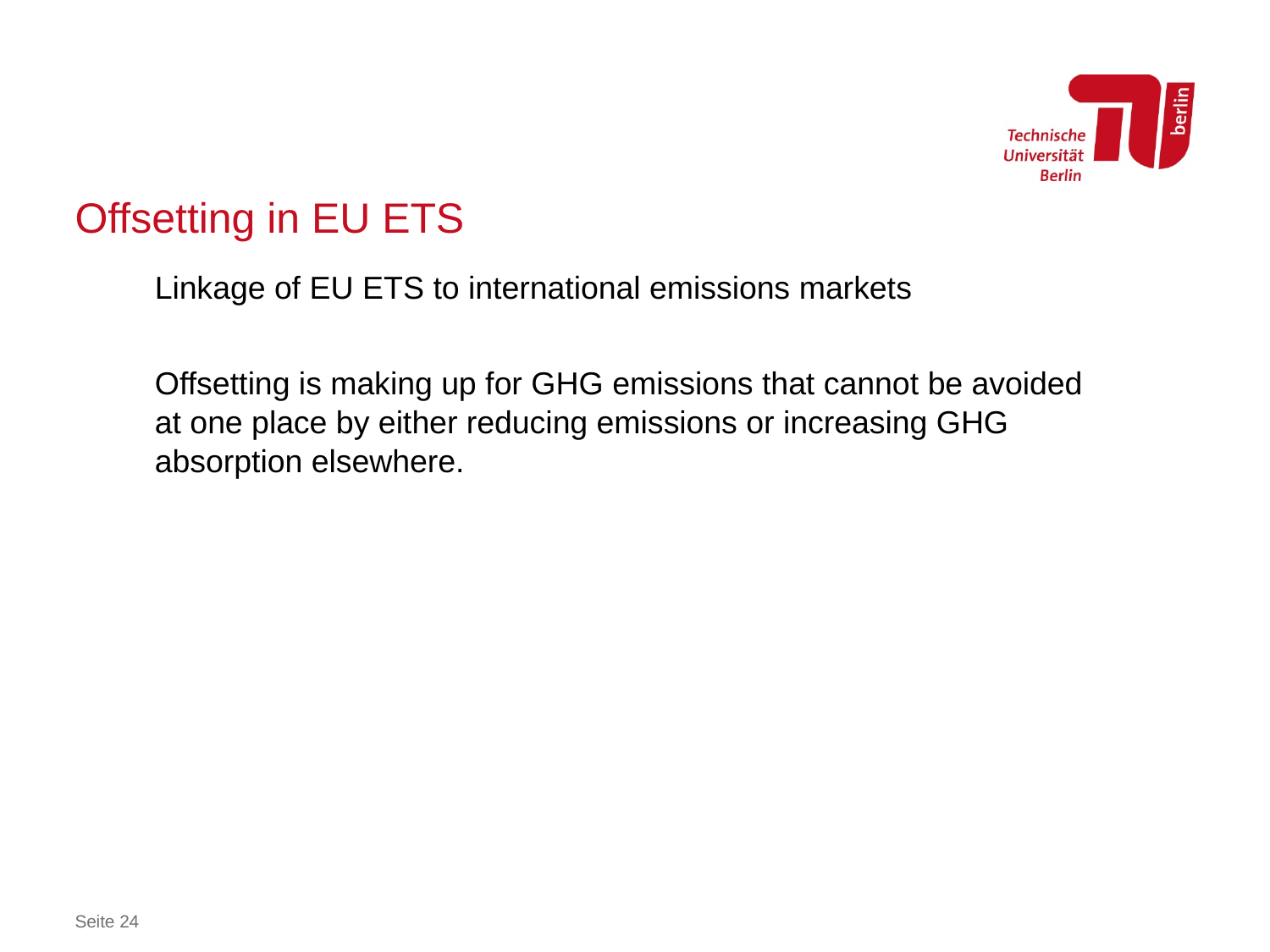

# Offsetting in EU ETS
Linkage of EU ETS to international emissions markets

Offsetting is making up for GHG emissions that cannot be avoided at one place by either reducing emissions or increasing GHG absorption elsewhere.

Seite 24